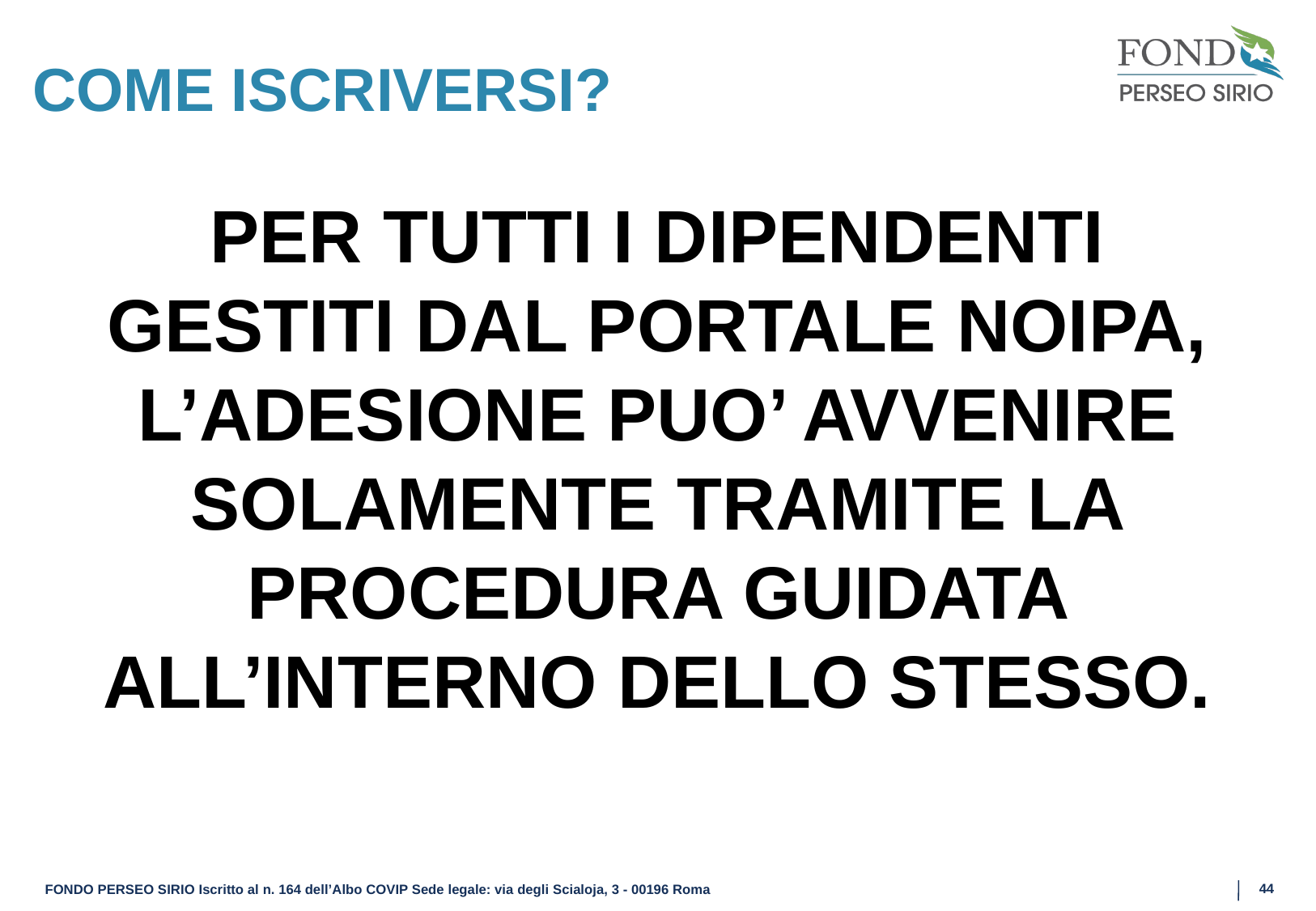

# COME ISCRIVERSI?
PER TUTTI I DIPENDENTI GESTITI DAL PORTALE NOIPA, L’ADESIONE PUO’ AVVENIRE SOLAMENTE TRAMITE LA PROCEDURA GUIDATA ALL’INTERNO DELLO STESSO.

44
FONDO PERSEO SIRIO Iscritto al n. 164 dell’Albo COVIP Sede legale: via degli Scialoja, 3 - 00196 Roma